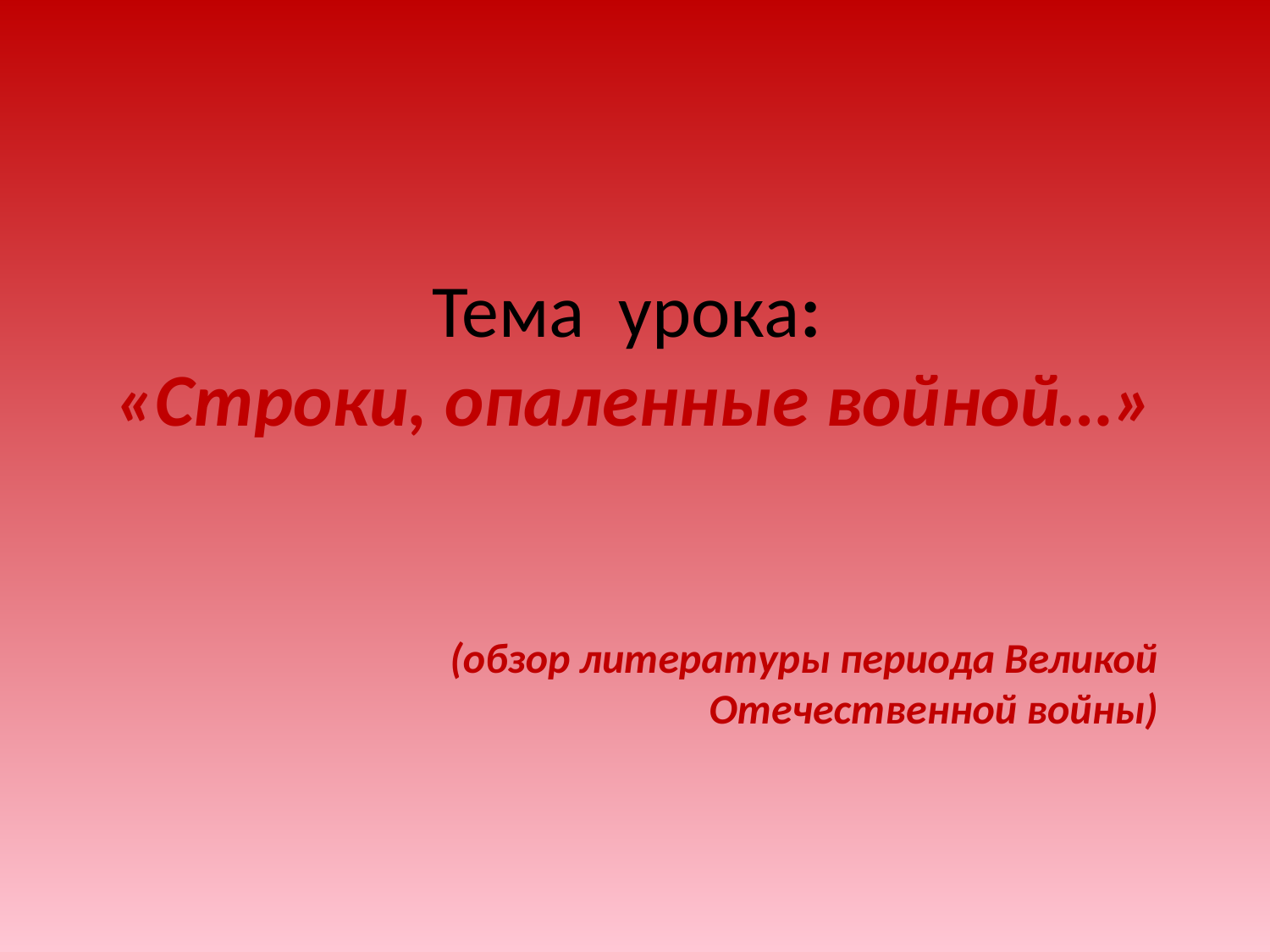

# Тема  урока: «Строки, опаленные войной…»
(обзор литературы периода Великой Отечественной войны)